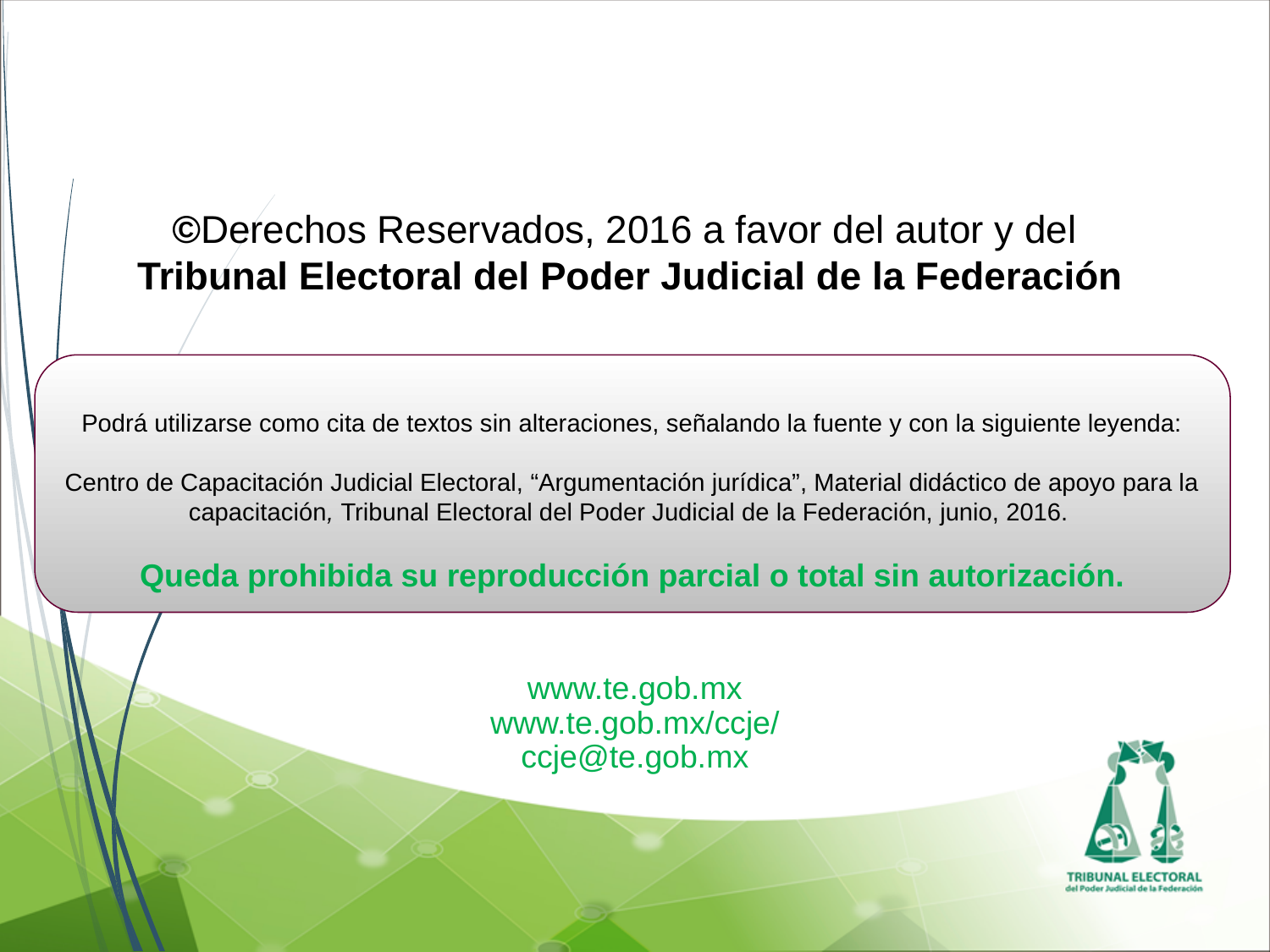

©Derechos Reservados, 2016 a favor del autor y del
Tribunal Electoral del Poder Judicial de la Federación

Podrá utilizarse como cita de textos sin alteraciones, señalando la fuente y con la siguiente leyenda:

Centro de Capacitación Judicial Electoral, “Argumentación jurídica”, Material didáctico de apoyo para la capacitación, Tribunal Electoral del Poder Judicial de la Federación, junio, 2016.

Queda prohibida su reproducción parcial o total sin autorización.
www.te.gob.mx
www.te.gob.mx/ccje/
ccje@te.gob.mx